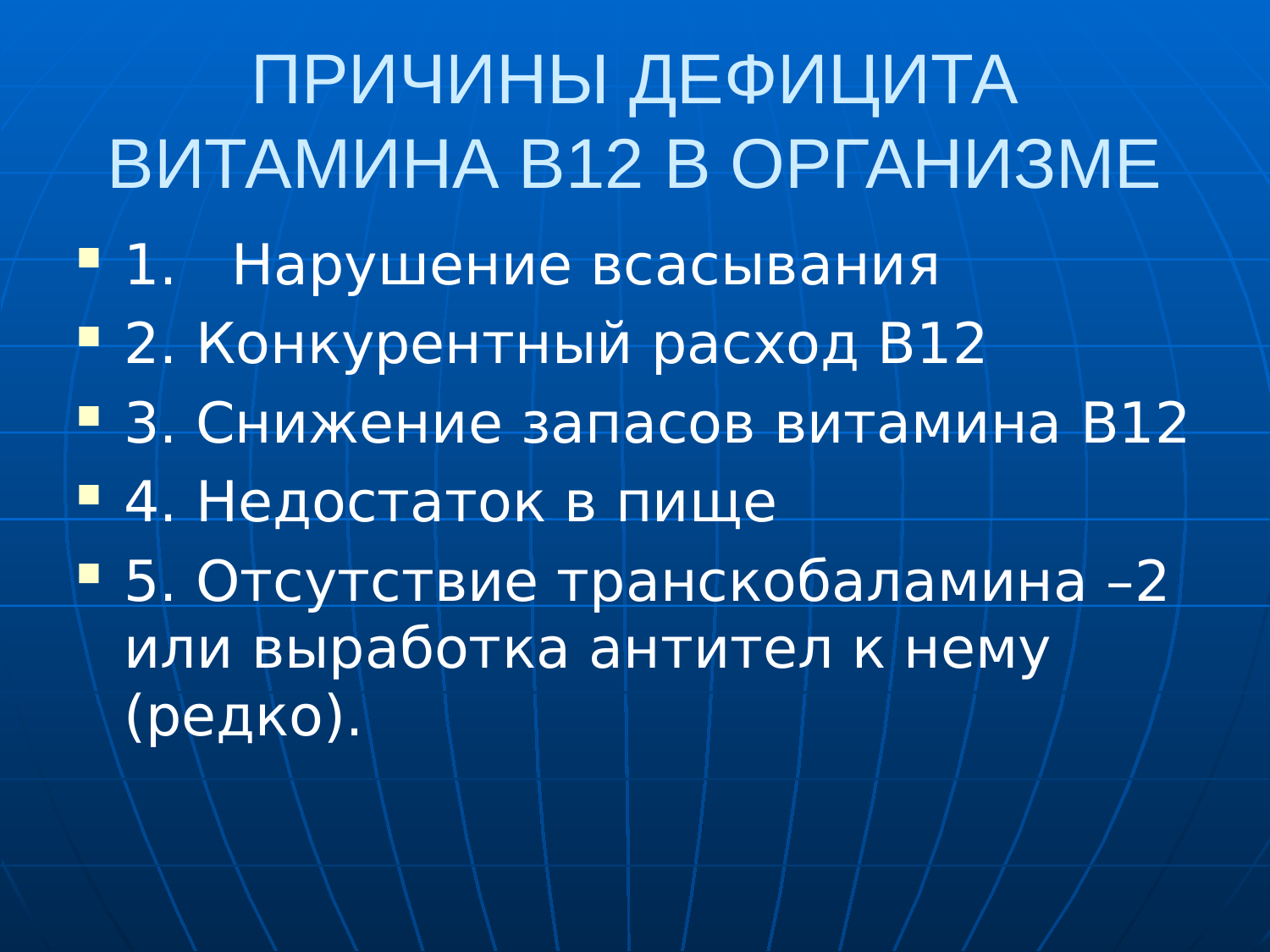

# ПРИЧИНЫ ДЕФИЦИТА ВИТАМИНА В12 В ОРГАНИЗМЕ
1.   Нарушение всасывания
2. Конкурентный расход В12
3. Снижение запасов витамина В12
4. Недостаток в пище
5. Отсутствие транскобаламина –2 или выработка антител к нему (редко).